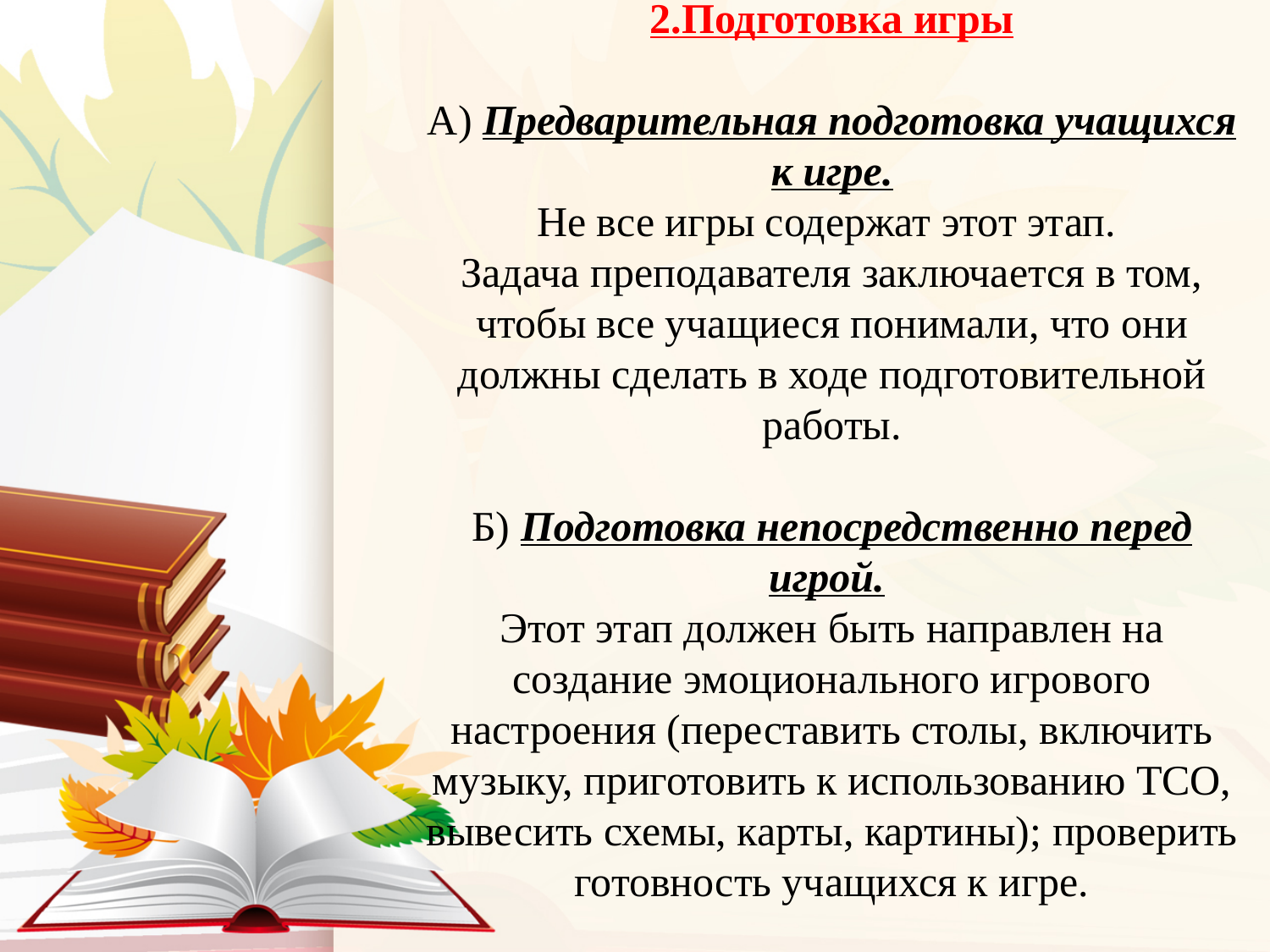

# 2.Подготовка игры А) Предварительная подготовка учащихся к игре. Не все игры содержат этот этап. Задача преподавателя заключается в том, чтобы все учащиеся понимали, что они должны сделать в ходе подготовительной работы. Б) Подготовка непосредственно перед игрой.  Этот этап должен быть направлен на создание эмоционального игрового настроения (переставить столы, включить музыку, приготовить к использованию ТСО, вывесить схемы, карты, картины); проверить готовность учащихся к игре.